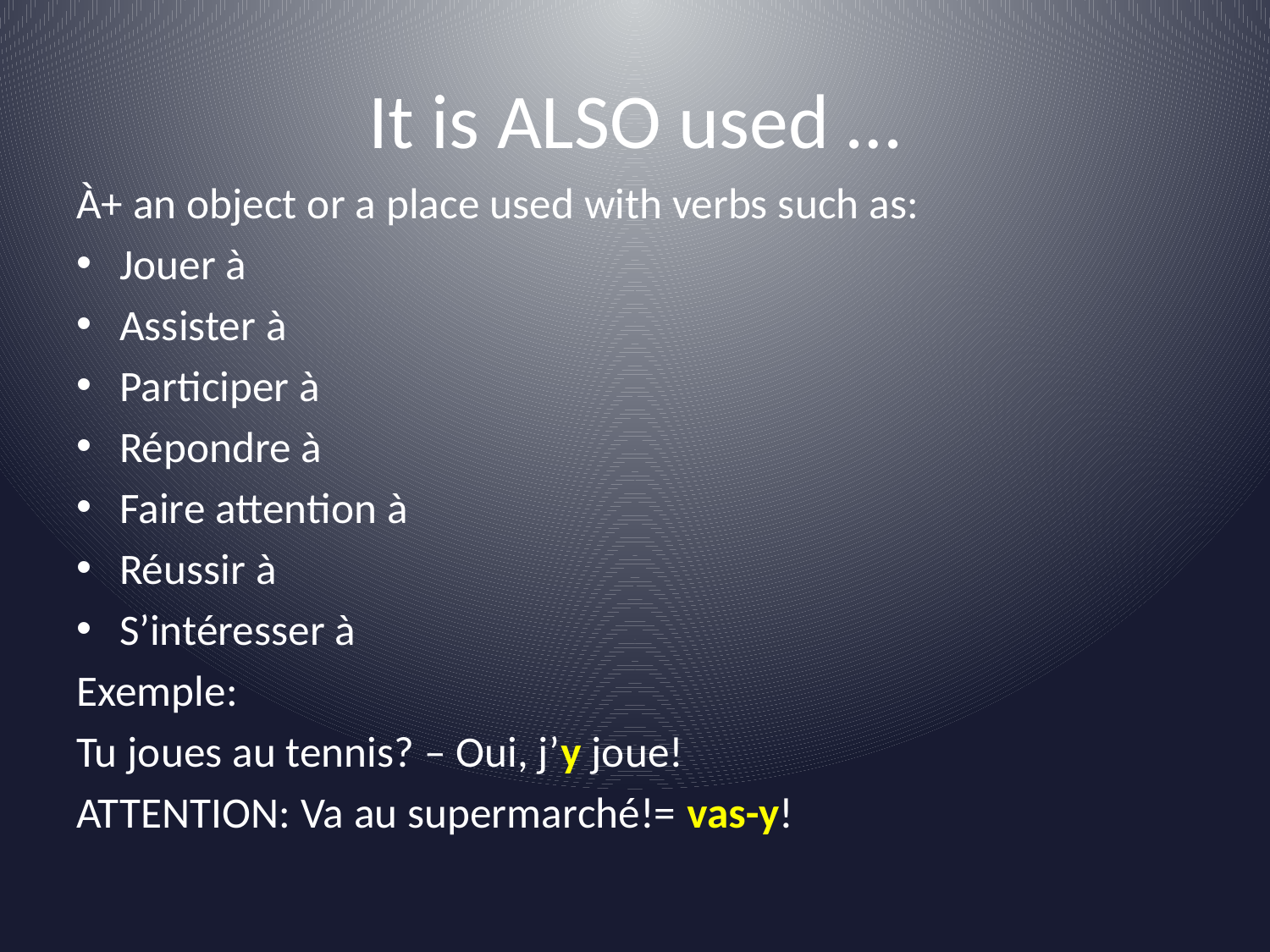

# It is ALSO used …
À+ an object or a place used with verbs such as:
Jouer à
Assister à
Participer à
Répondre à
Faire attention à
Réussir à
S’intéresser à
Exemple:
Tu joues au tennis? – Oui, j’y joue!
ATTENTION: Va au supermarché!= vas-y!